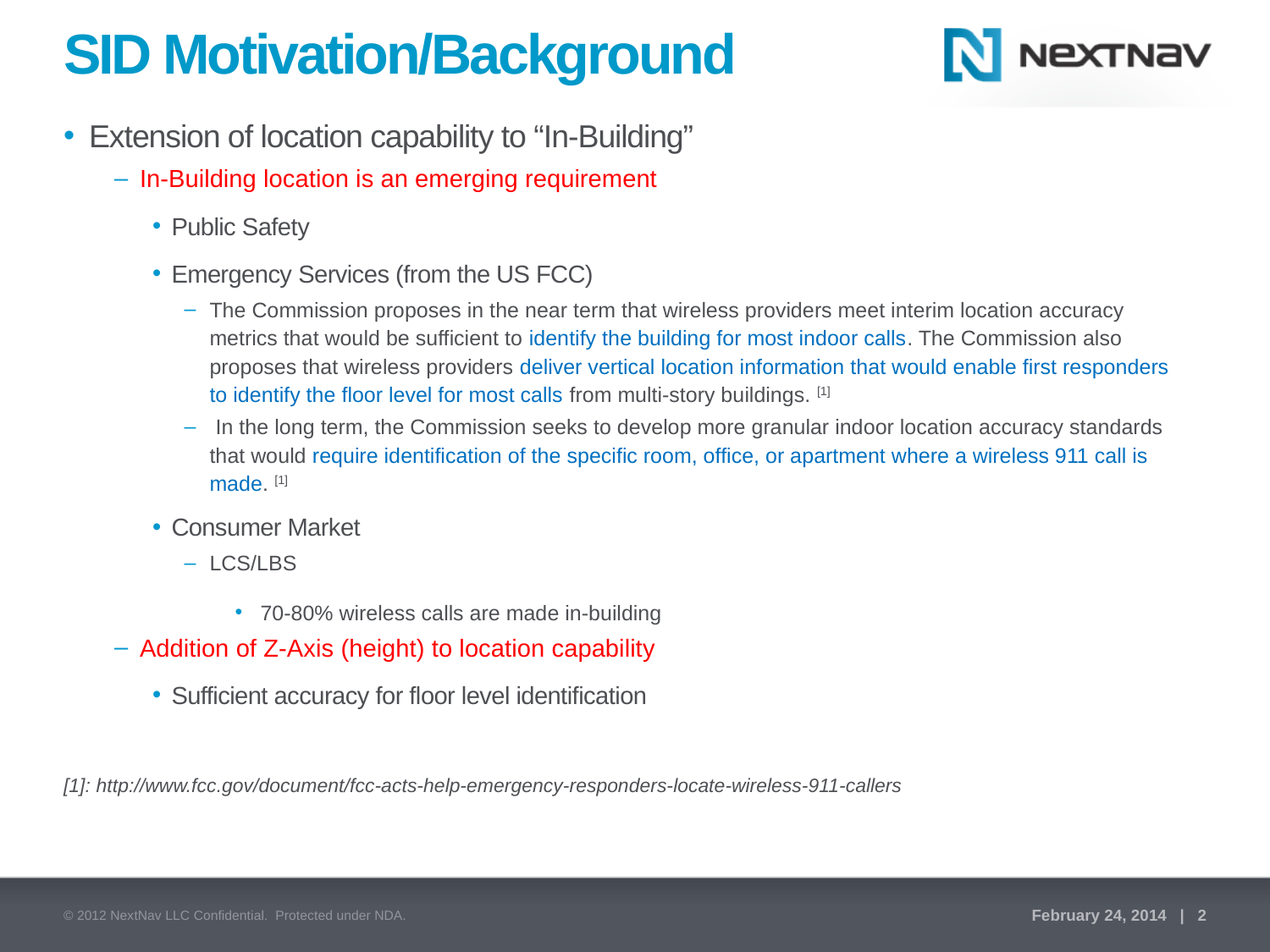

# SID Motivation/Background
Extension of location capability to “In-Building”
In-Building location is an emerging requirement
Public Safety
Emergency Services (from the US FCC)
The Commission proposes in the near term that wireless providers meet interim location accuracy metrics that would be sufficient to identify the building for most indoor calls. The Commission also proposes that wireless providers deliver vertical location information that would enable first responders to identify the floor level for most calls from multi-story buildings. [1]
 In the long term, the Commission seeks to develop more granular indoor location accuracy standards that would require identification of the specific room, office, or apartment where a wireless 911 call is made. [1]
Consumer Market
LCS/LBS
70-80% wireless calls are made in-building
Addition of Z-Axis (height) to location capability
Sufficient accuracy for floor level identification

[1]: http://www.fcc.gov/document/fcc-acts-help-emergency-responders-locate-wireless-911-callers

© 2012 NextNav LLC Confidential.  Protected under NDA.
February 24, 2014   |   2